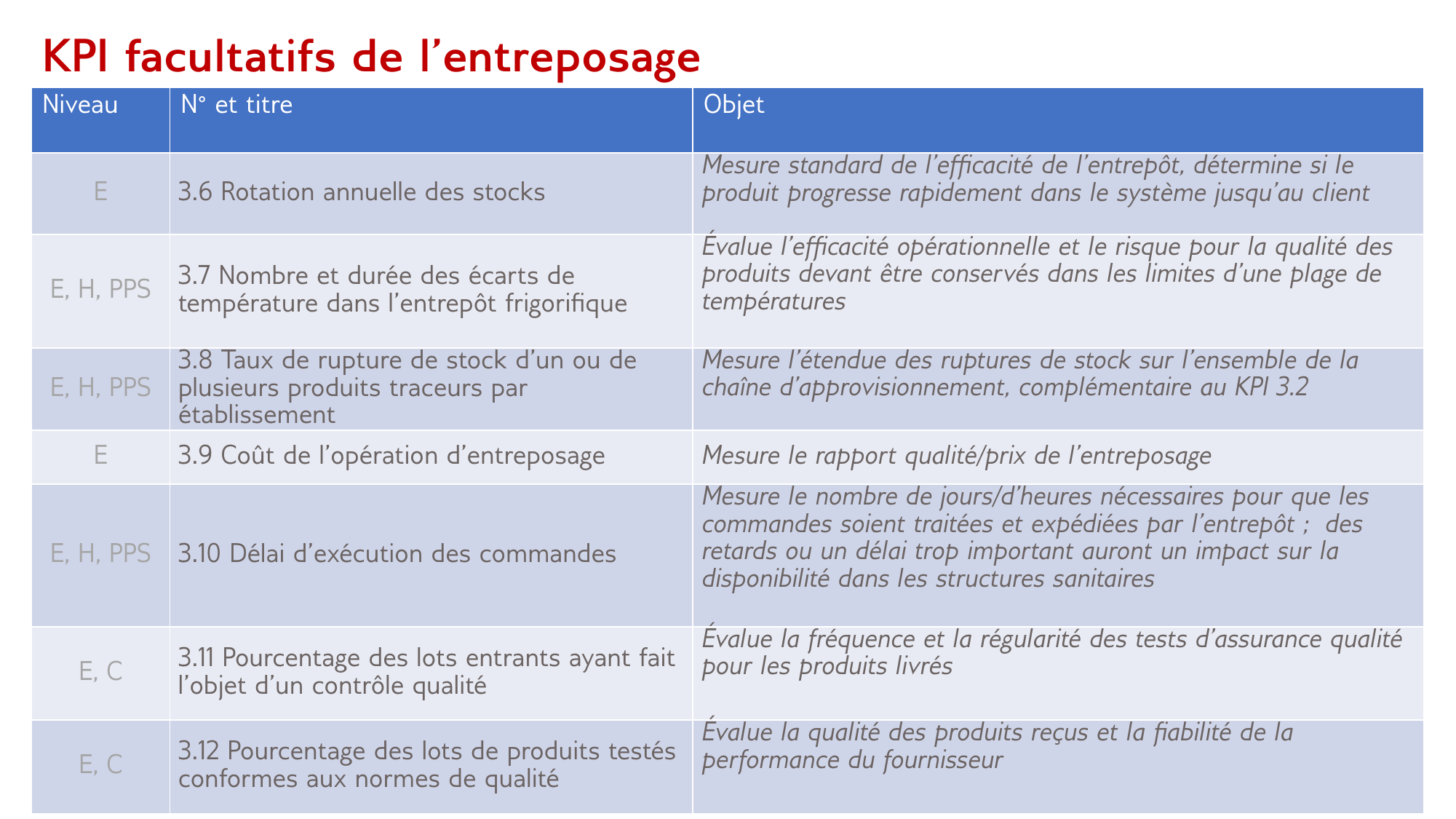

# KPI facultatifs de l’entreposage
| Niveau | N° et titre | Objet |
| --- | --- | --- |
| E | 3.6 Rotation annuelle des stocks | Mesure standard de l’efficacité de l’entrepôt, détermine si le produit progresse rapidement dans le système jusqu’au client |
| E, H, PPS | 3.7 Nombre et durée des écarts de température dans l’entrepôt frigorifique | Évalue l’efficacité opérationnelle et le risque pour la qualité des produits devant être conservés dans les limites d’une plage de températures |
| E, H, PPS | 3.8 Taux de rupture de stock d’un ou de plusieurs produits traceurs par établissement | Mesure l’étendue des ruptures de stock sur l’ensemble de la chaîne d’approvisionnement, complémentaire au KPI 3.2 |
| E | 3.9 Coût de l’opération d’entreposage | Mesure le rapport qualité/prix de l’entreposage |
| E, H, PPS | 3.10 Délai d’exécution des commandes | Mesure le nombre de jours/d’heures nécessaires pour que les commandes soient traitées et expédiées par l’entrepôt ; des retards ou un délai trop important auront un impact sur la disponibilité dans les structures sanitaires |
| E, C | 3.11 Pourcentage des lots entrants ayant fait l’objet d’un contrôle qualité | Évalue la fréquence et la régularité des tests d’assurance qualité pour les produits livrés |
| E, C | 3.12 Pourcentage des lots de produits testés conformes aux normes de qualité | Évalue la qualité des produits reçus et la fiabilité de la performance du fournisseur |

7